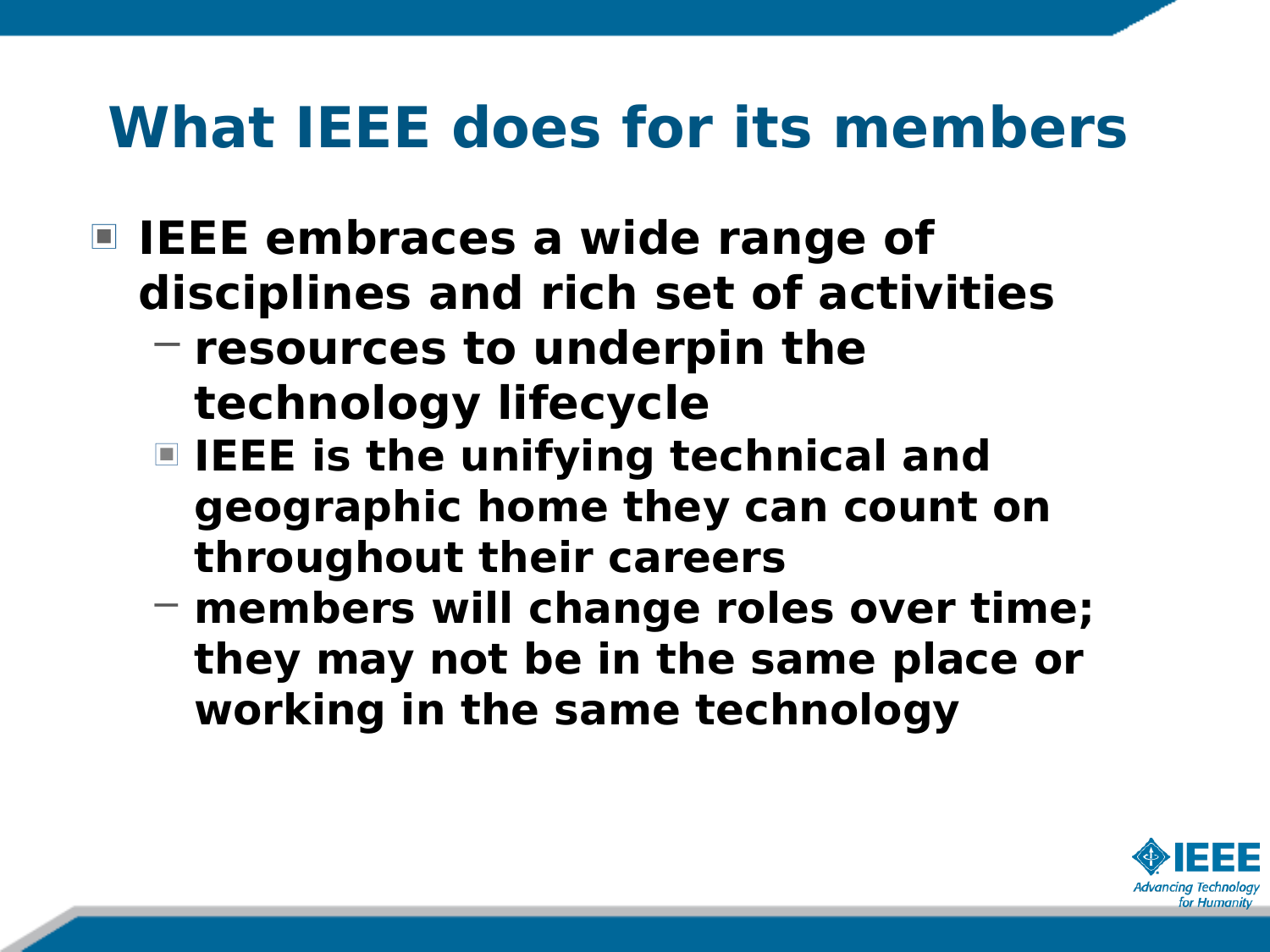

What IEEE does for its members
IEEE embraces a wide range of disciplines and rich set of activities
resources to underpin the technology lifecycle
IEEE is the unifying technical and geographic home they can count on throughout their careers
members will change roles over time; they may not be in the same place or working in the same technology